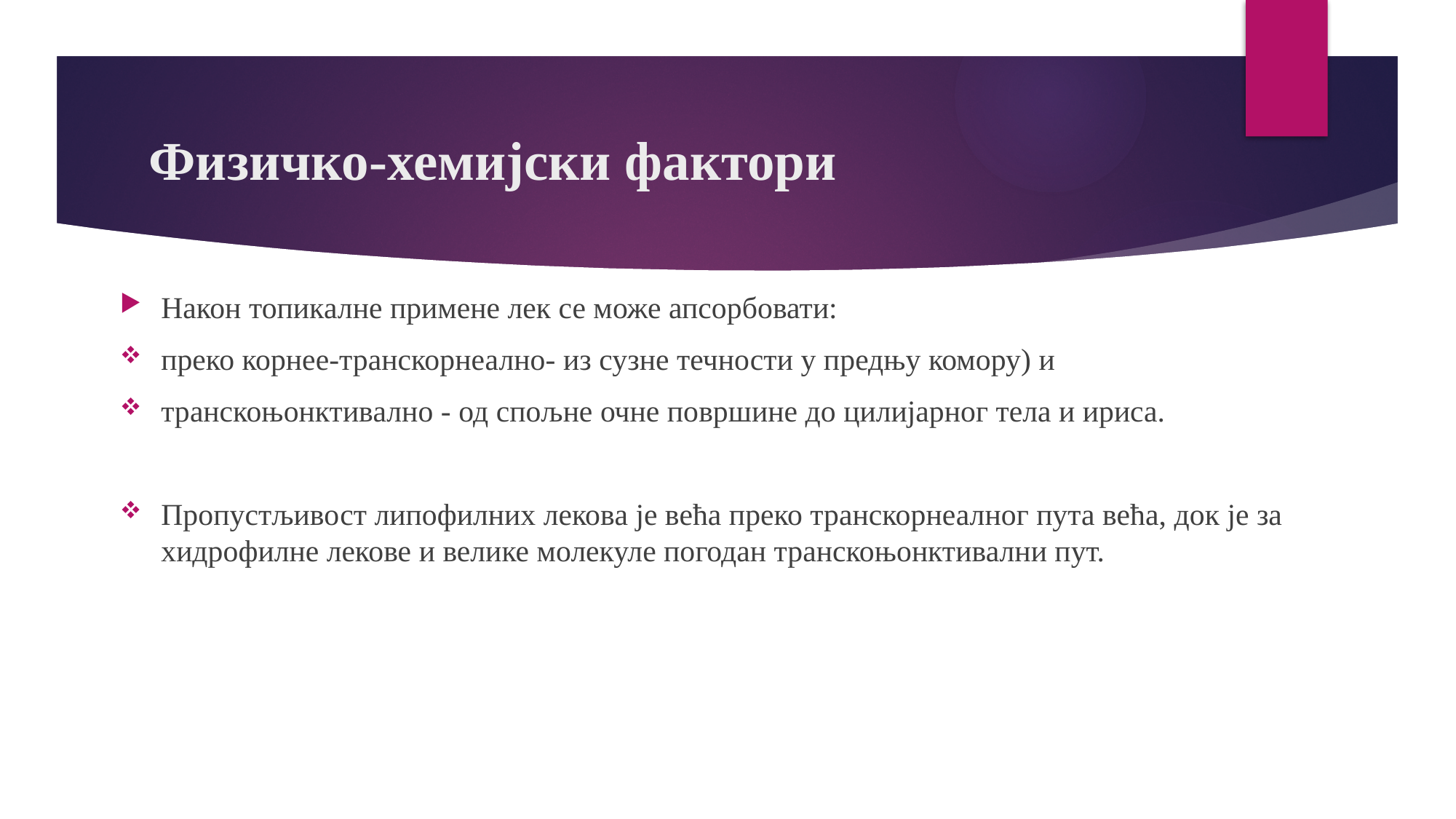

# Физичко-хемијски фактори
Након топикалне примене лек се може апсорбовати:
преко корнее-транскорнеално- из сузне течности у предњу комору) и
транскоњонктивално - од спољне очне површине до цилијарног тела и ириса.

Пропустљивост липофилних лекова је већа преко транскорнеалног пута већа, док је за хидрофилне лекове и велике молекуле погодан транскоњонктивални пут.